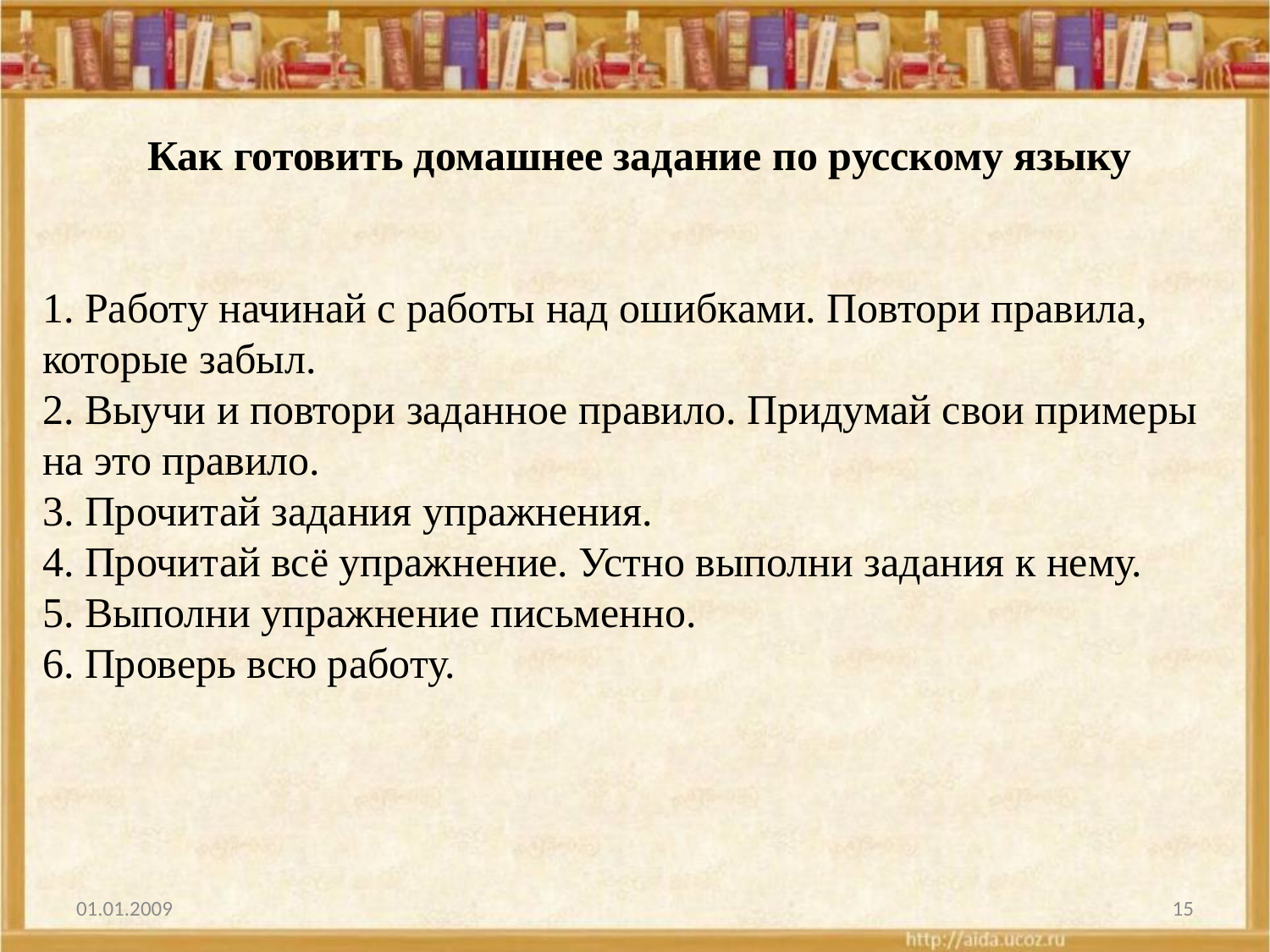

Как готовить домашнее задание по русскому языку

1. Работу начинай с работы над ошибками. Повтори правила, которые забыл.
2. Выучи и повтори заданное правило. Придумай свои примеры на это правило.
3. Прочитай задания упражнения.
4. Прочитай всё упражнение. Устно выполни задания к нему.
5. Выполни упражнение письменно.
6. Проверь всю работу.
01.01.2009
15